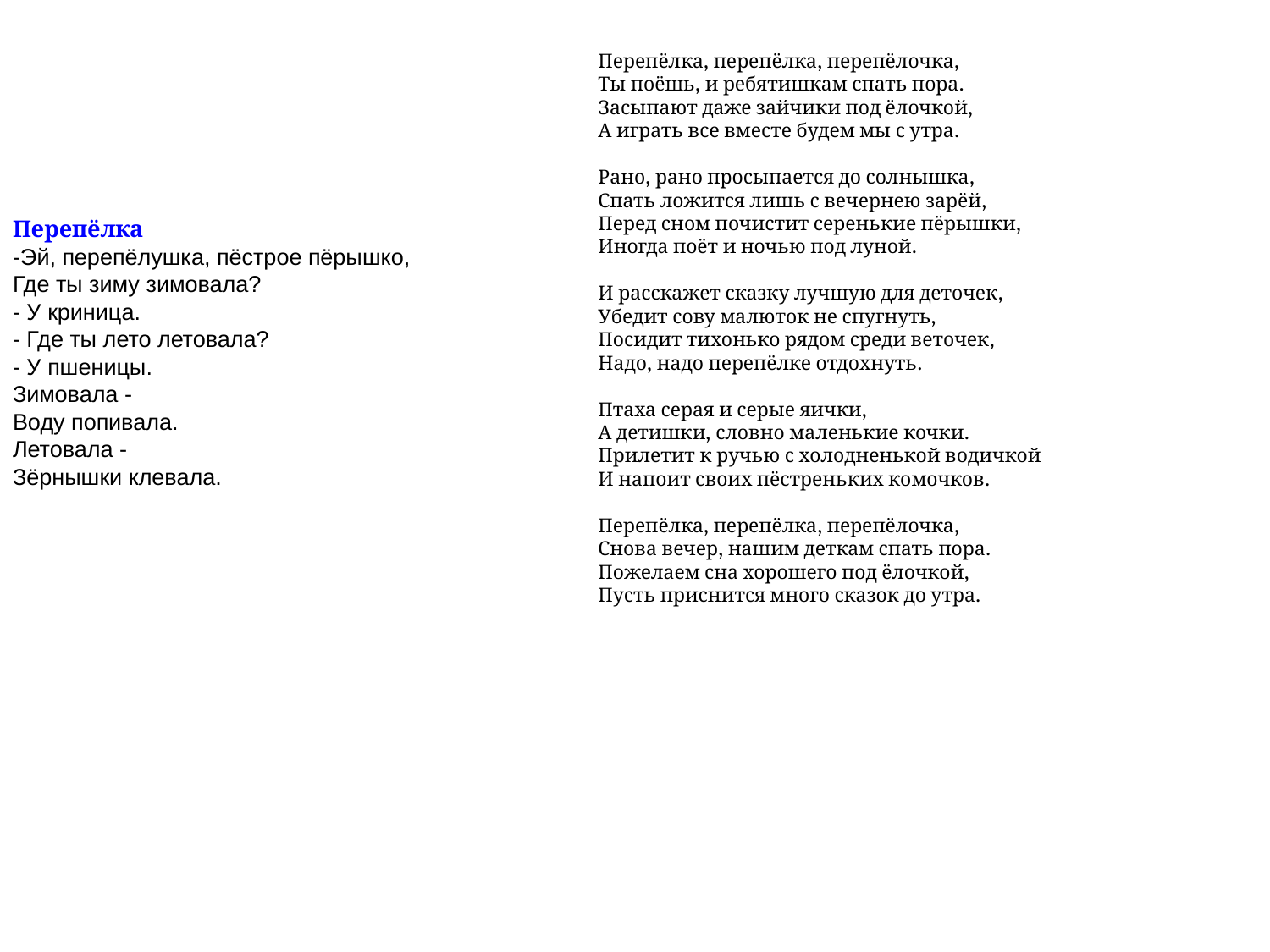

Перепёлка, перепёлка, перепёлочка,
Ты поёшь, и ребятишкам спать пора.
Засыпают даже зайчики под ёлочкой,
А играть все вместе будем мы с утра.
Рано, рано просыпается до солнышка,
Спать ложится лишь с вечернею зарёй,
Перед сном почистит серенькие пёрышки,
Иногда поёт и ночью под луной.
И расскажет сказку лучшую для деточек,
Убедит сову малюток не спугнуть,
Посидит тихонько рядом среди веточек,
Надо, надо перепёлке отдохнуть.
Птаха серая и серые яички,
А детишки, словно маленькие кочки.
Прилетит к ручью с холодненькой водичкой
И напоит своих пёстреньких комочков.
Перепёлка, перепёлка, перепёлочка,
Снова вечер, нашим деткам спать пора.
Пожелаем сна хорошего под ёлочкой,
Пусть приснится много сказок до утра.
Перепёлка
-Эй, перепёлушка, пёстрое пёрышко,
Где ты зиму зимовала?
- У криница.
- Где ты лето летовала?
- У пшеницы.
Зимовала -
Воду попивала.
Летовала -
Зёрнышки клевала.